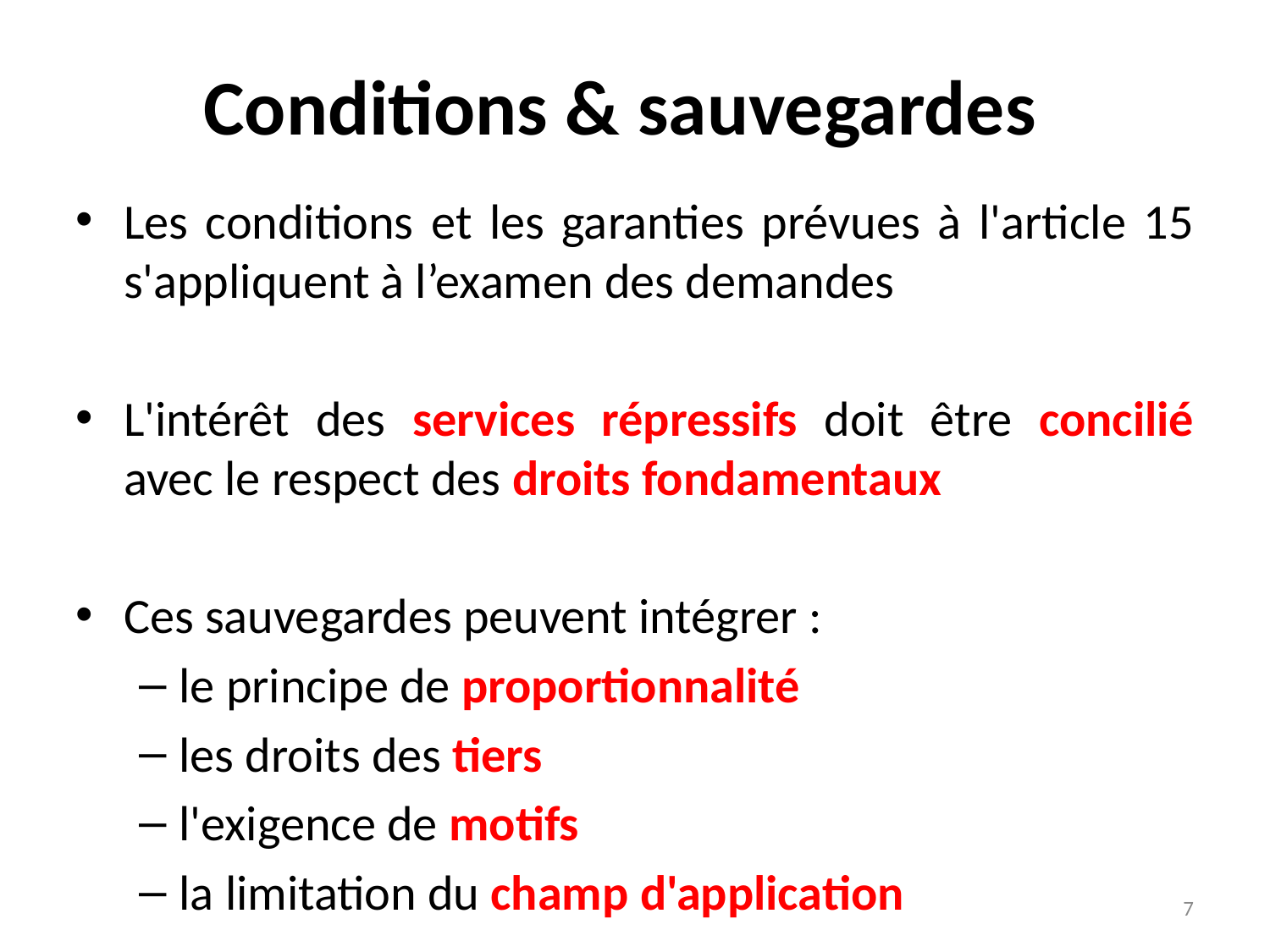

# Conditions & sauvegardes
Les conditions et les garanties prévues à l'article 15 s'appliquent à l’examen des demandes

L'intérêt des services répressifs doit être concilié avec le respect des droits fondamentaux

Ces sauvegardes peuvent intégrer :
le principe de proportionnalité
les droits des tiers
l'exigence de motifs
la limitation du champ d'application
7